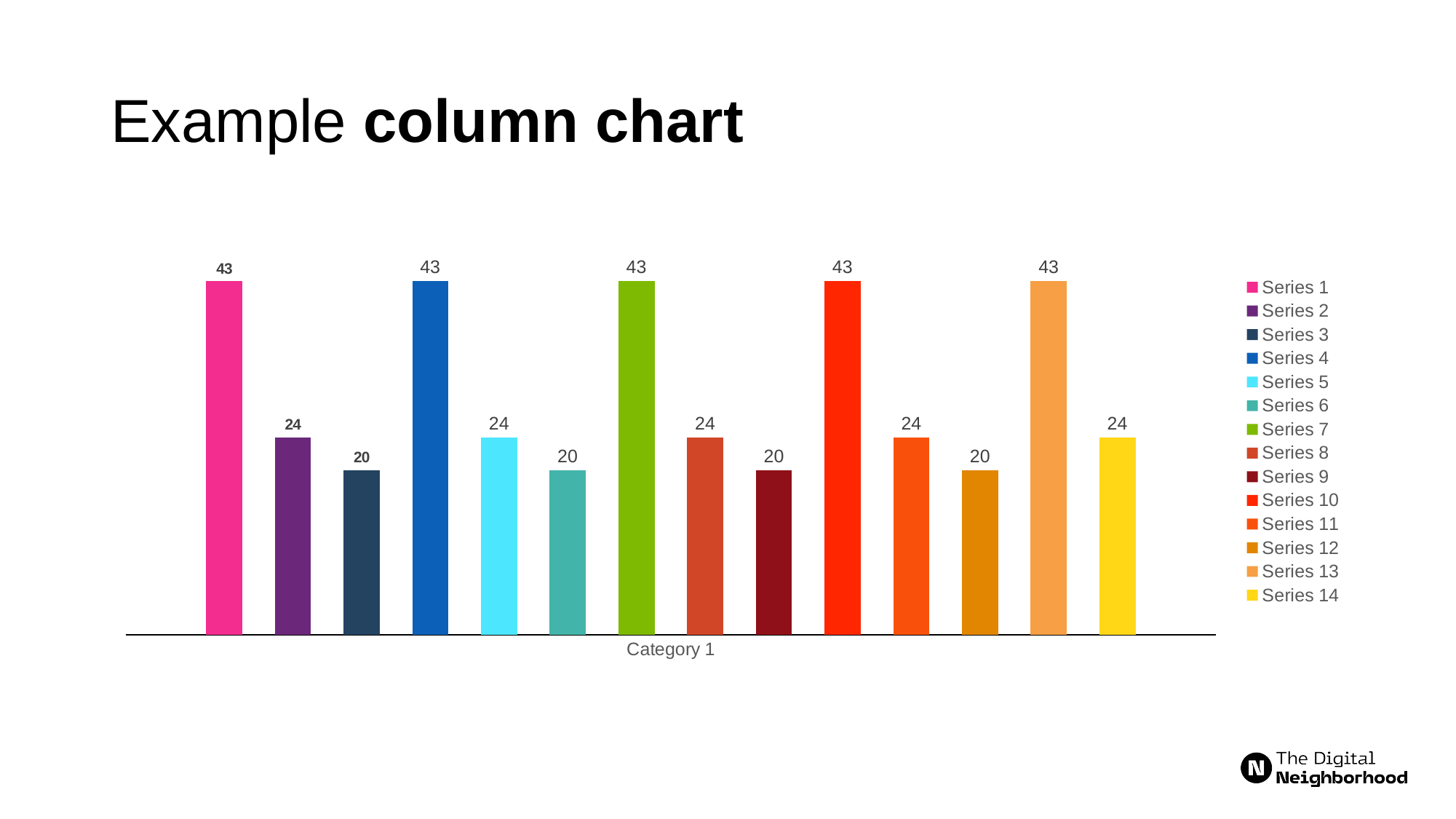

Additional colors
# Example column chart

### Chart

| Category | Series 1 | Series 2 | Series 3 | Series 4 | Series 5 | Series 6 | Series 7 | Series 8 | Series 9 | Series 10 | Series 11 | Series 12 | Series 13 | Series 14 |
|---|---|---|---|---|---|---|---|---|---|---|---|---|---|---|
| Category 1 | 43.0 | 24.0 | 20.0 | 43.0 | 24.0 | 20.0 | 43.0 | 24.0 | 20.0 | 43.0 | 24.0 | 20.0 | 43.0 | 24.0 |